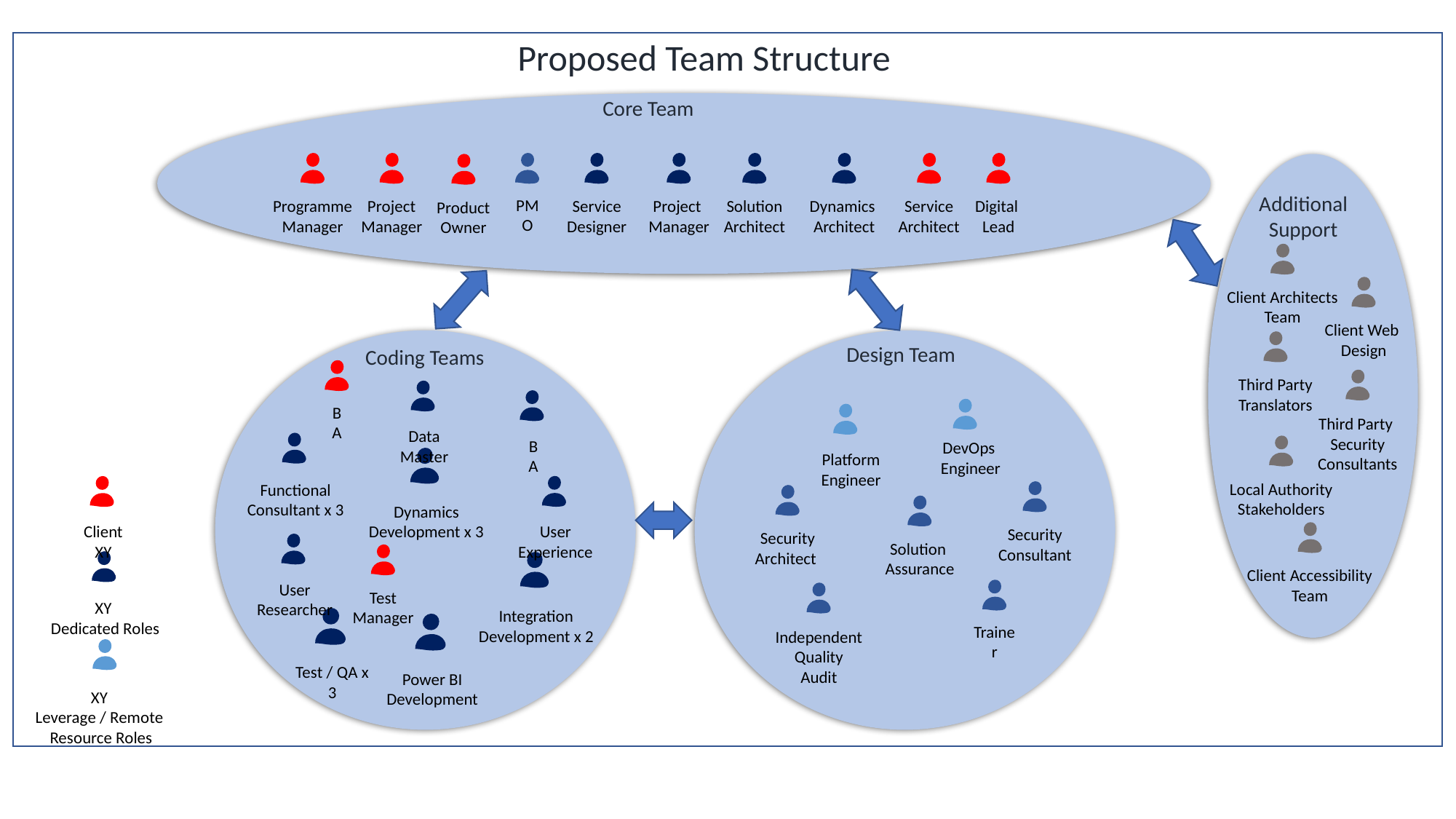

Proposed Team Structure

Core Team

Programme
Manager

Project
Manager

PMO

Service
Designer

Project
Manager

Solution
Architect

Dynamics
Architect

Service
Architect

Digital
Lead

Product
Owner

Additional
Support

Client Architects
Team

Client Web
Design

Third Party
Translators
Design Team
Coding Teams

BA

Third Party
Security
Consultants

Data Master

BA

DevOps
Engineer

Platform Engineer

Functional
Consultant x 3

Local Authority
Stakeholders

Dynamics
Development x 3

User Experience

Client XY

Security
Consultant

Security
Architect

Solution
Assurance

Client Accessibility
Team

User Researcher

Test
Manager

XY
Dedicated Roles

Integration
Development x 2

Trainer

Independent
Quality
Audit

Test / QA x 3

Power BI
Development

XY
Leverage / Remote
Resource Roles